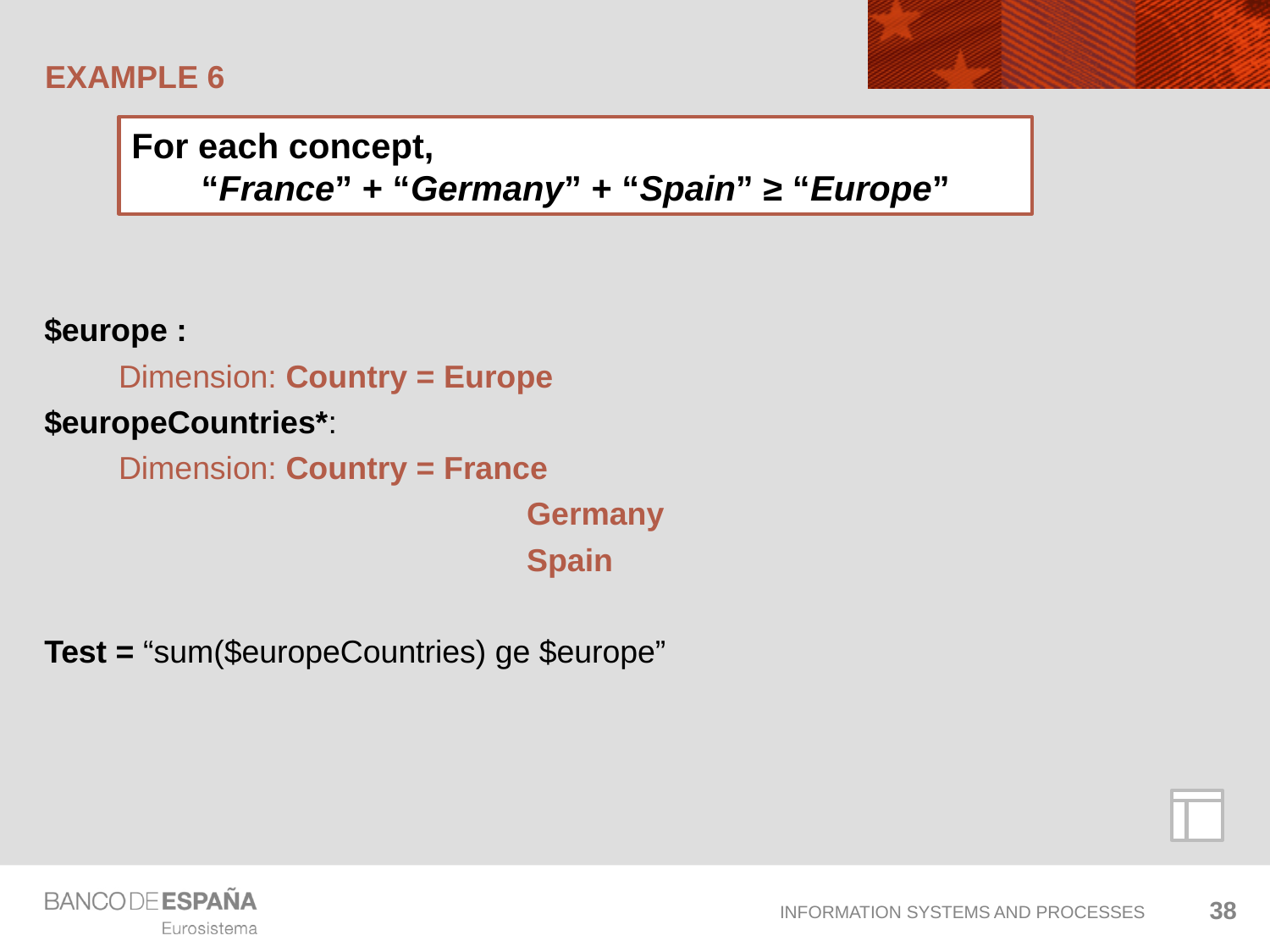

# EXAMPLE 6
For each concept,
“France” + “Germany” + “Spain” ≥ “Europe”

$europe :
Dimension: Country = Europe
$europeCountries*:
Dimension: Country = France
				   Germany
				   Spain

Test = “sum($europeCountries) ge $europe”

38